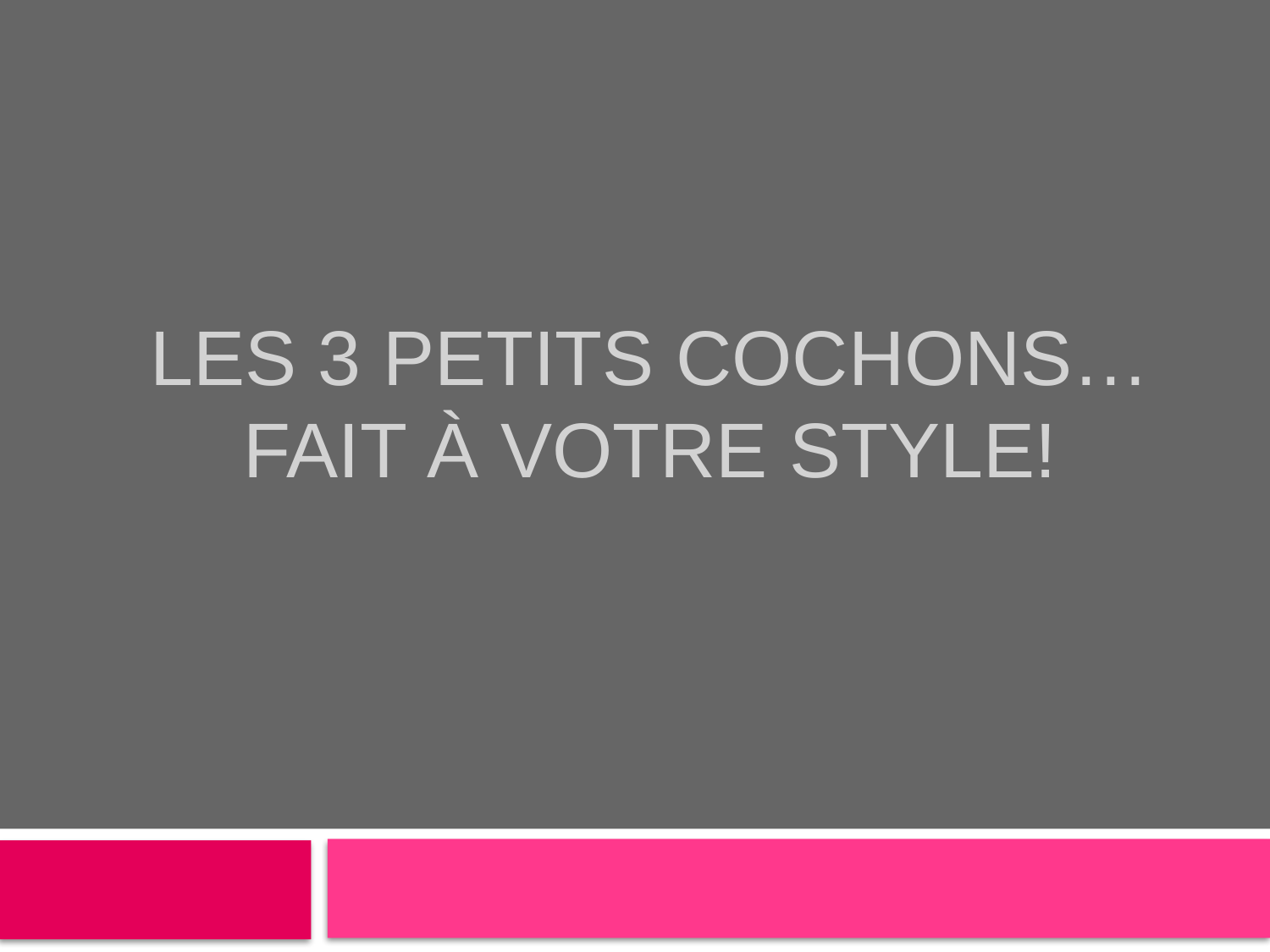

# Les 3 petits cochons… fait à votre style!